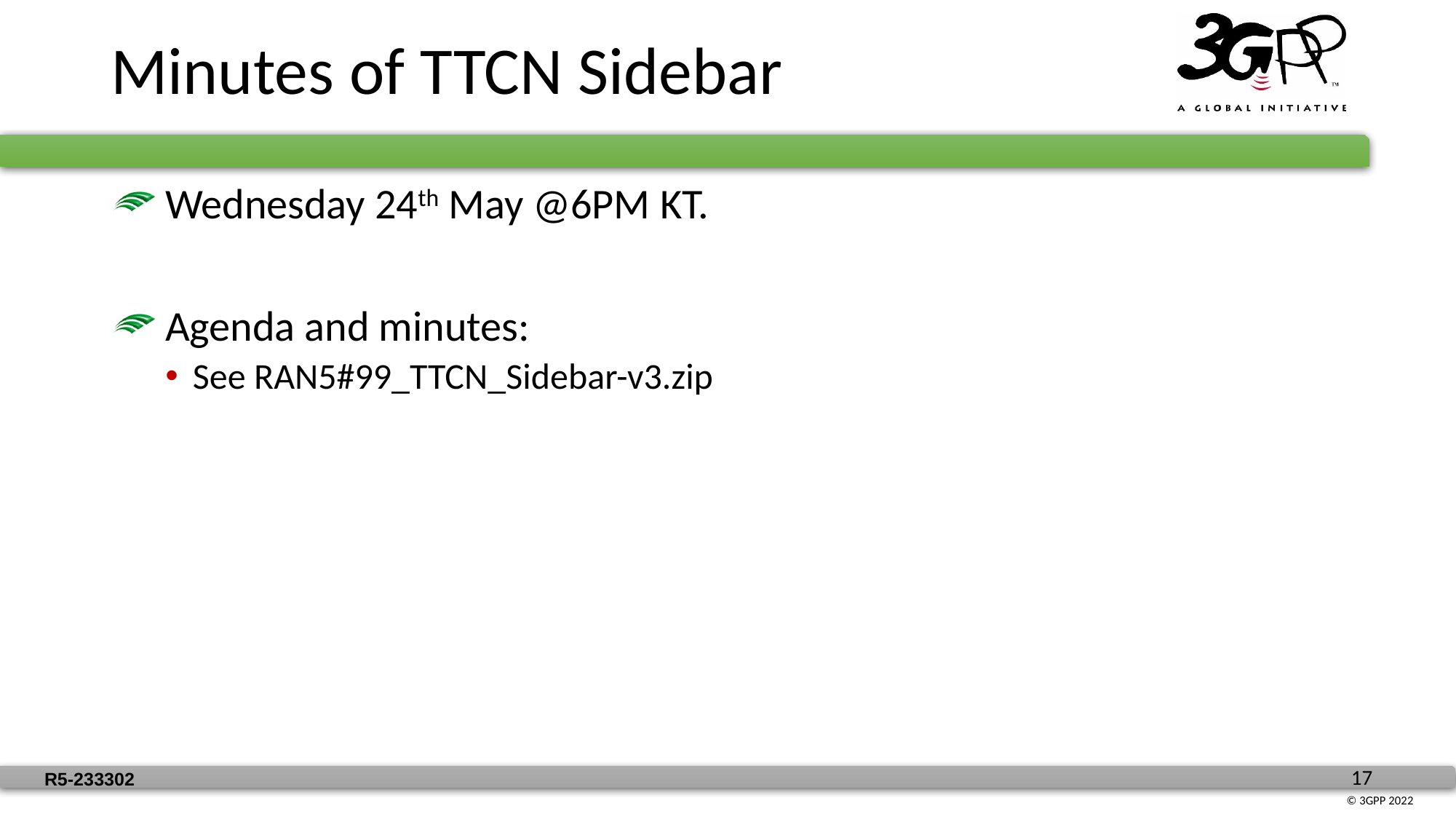

# Minutes of TTCN Sidebar
 Wednesday 24th May @6PM KT.

 Agenda and minutes:
See RAN5#99_TTCN_Sidebar-v3.zip